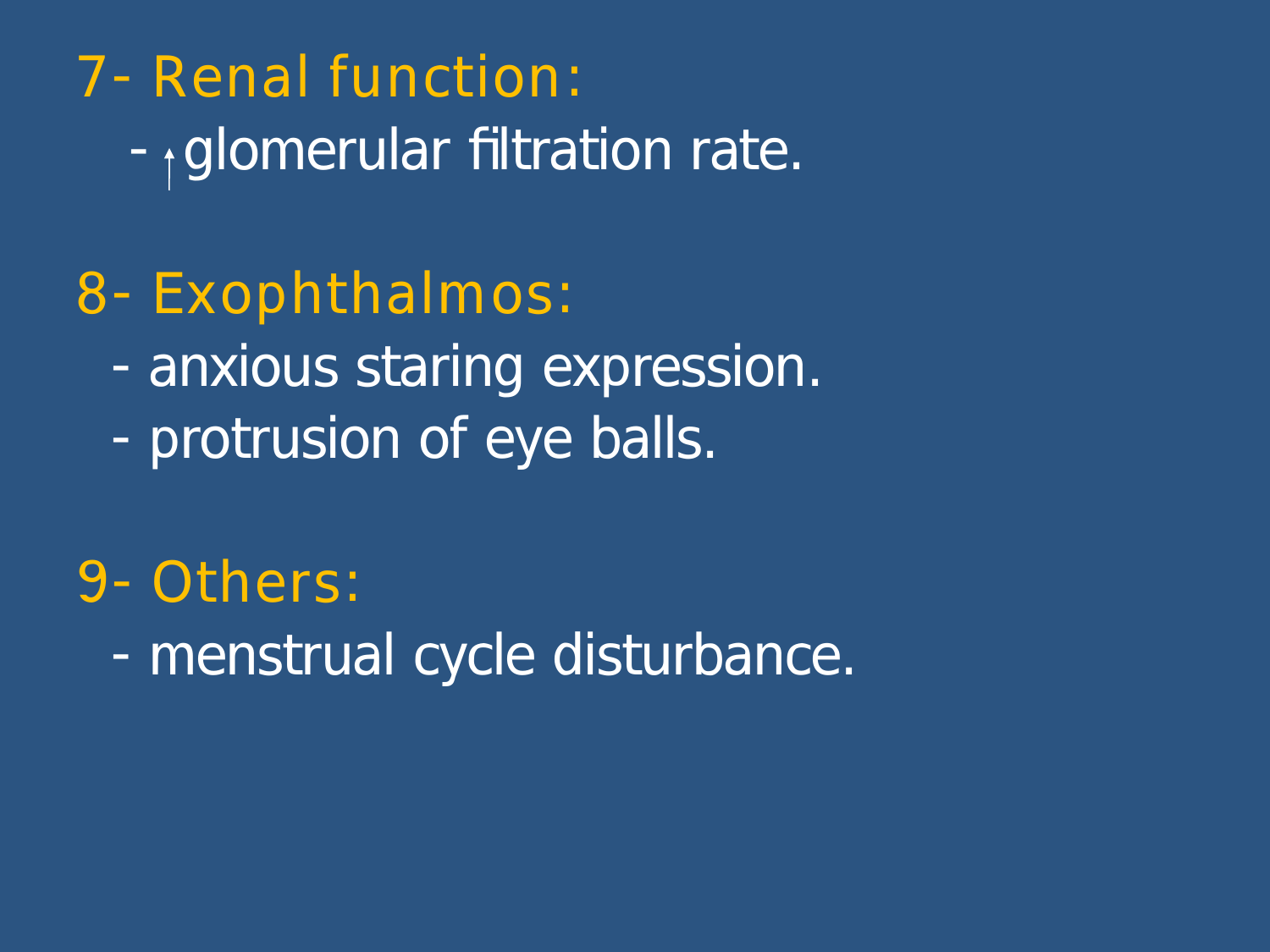

7- Renal function:
   -  glomerular filtration rate.

8- Exophthalmos:
  - anxious staring expression.
  - protrusion of eye balls.

9- Others:
  - menstrual cycle disturbance.